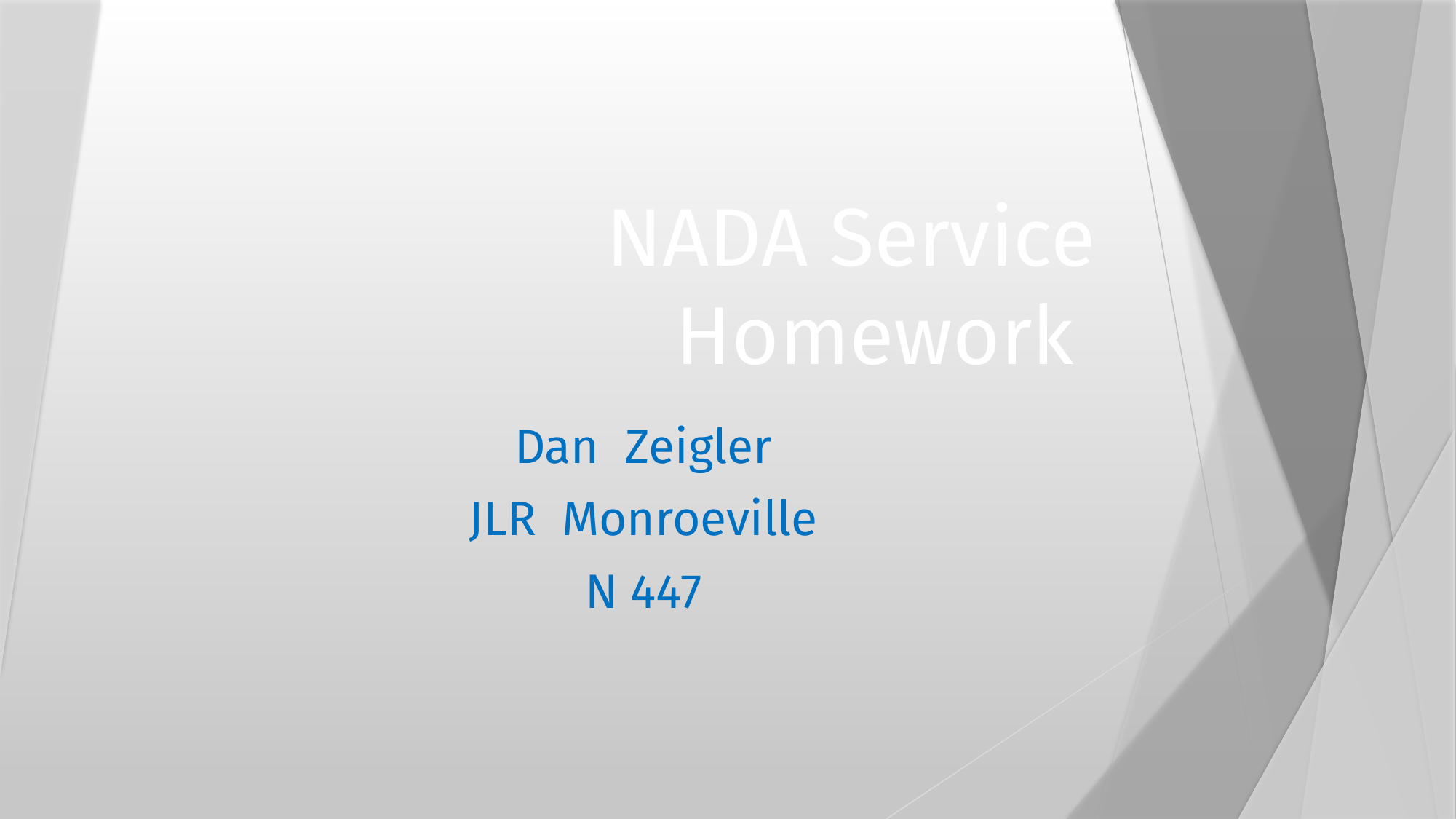

# NADA Service Homework
Dan  Zeigler
JLR  Monroeville
N 447